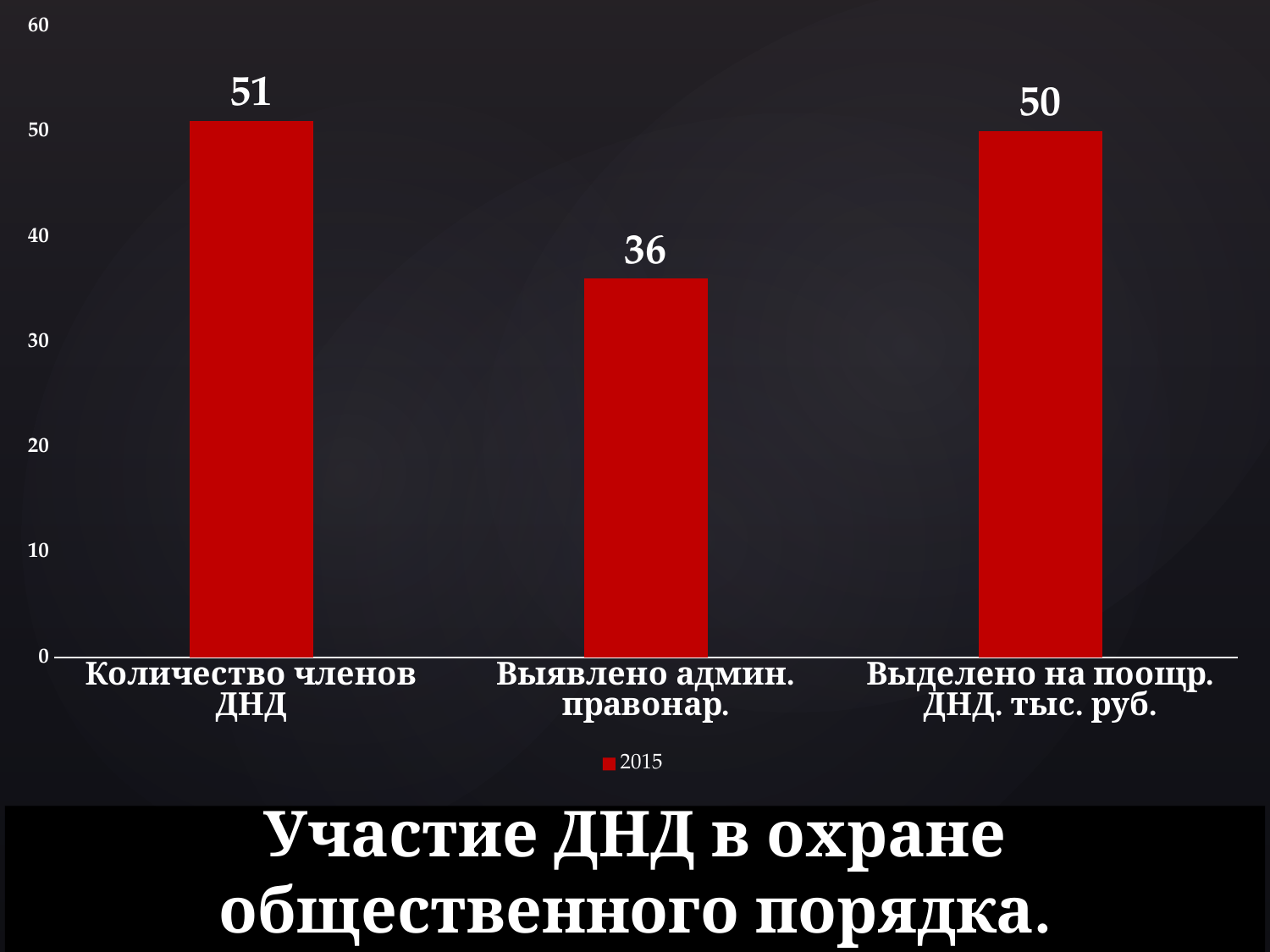

### Chart

| Category | 2015 |
|---|---|
| Количество членов ДНД | 51.0 |
| Выявлено админ. правонар. | 36.0 |
| Выделено на поощр. ДНД. тыс. руб. | 50.0 |
# Участие ДНД в охране общественного порядка.